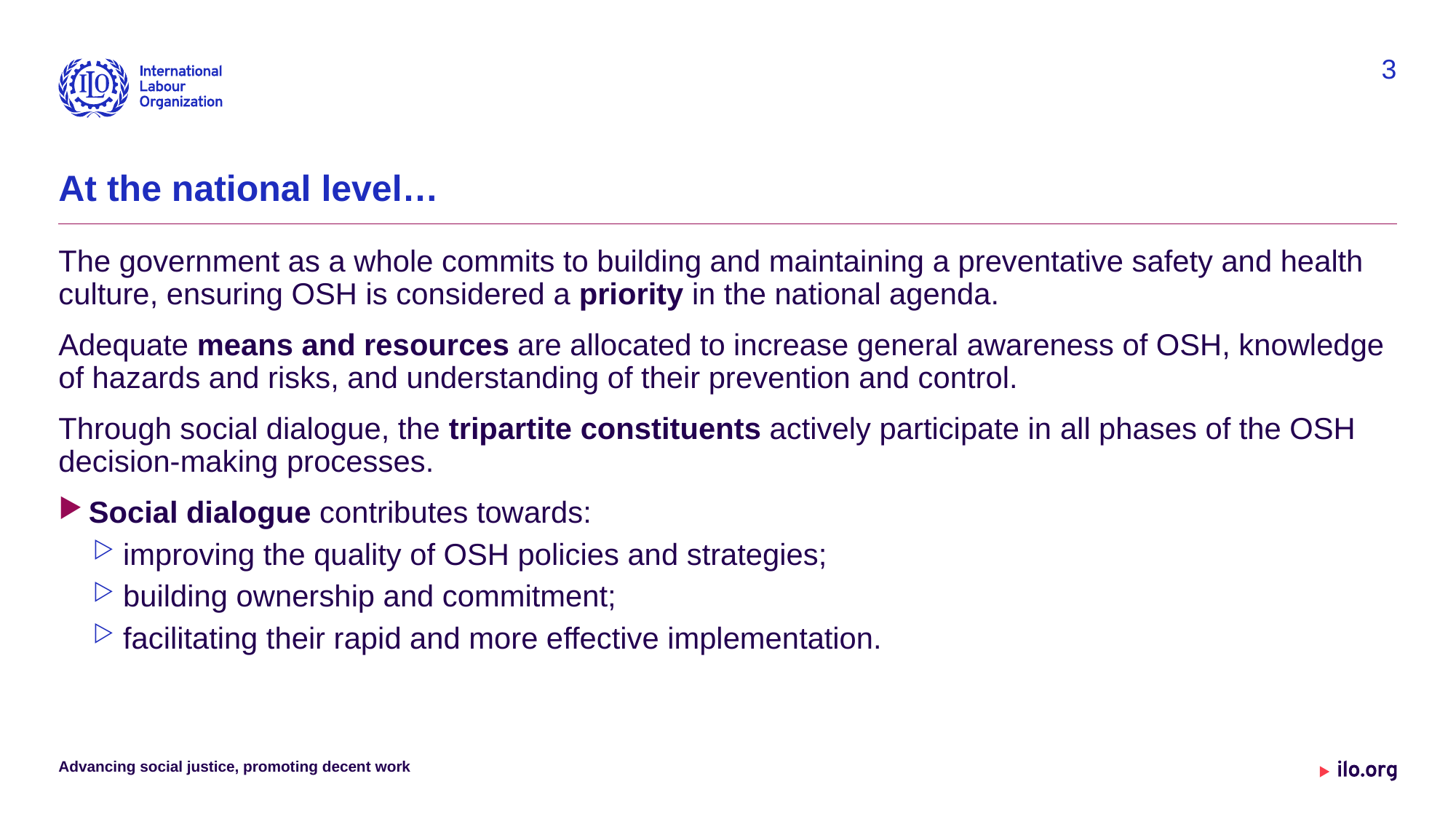

3
# At the national level…
The government as a whole commits to building and maintaining a preventative safety and health culture, ensuring OSH is considered a priority in the national agenda.
Adequate means and resources are allocated to increase general awareness of OSH, knowledge of hazards and risks, and understanding of their prevention and control.
Through social dialogue, the tripartite constituents actively participate in all phases of the OSH decision-making processes.
Social dialogue contributes towards:
improving the quality of OSH policies and strategies;
building ownership and commitment;
facilitating their rapid and more effective implementation.

Advancing social justice, promoting decent work
Date: Monday / 01 / October / 2019